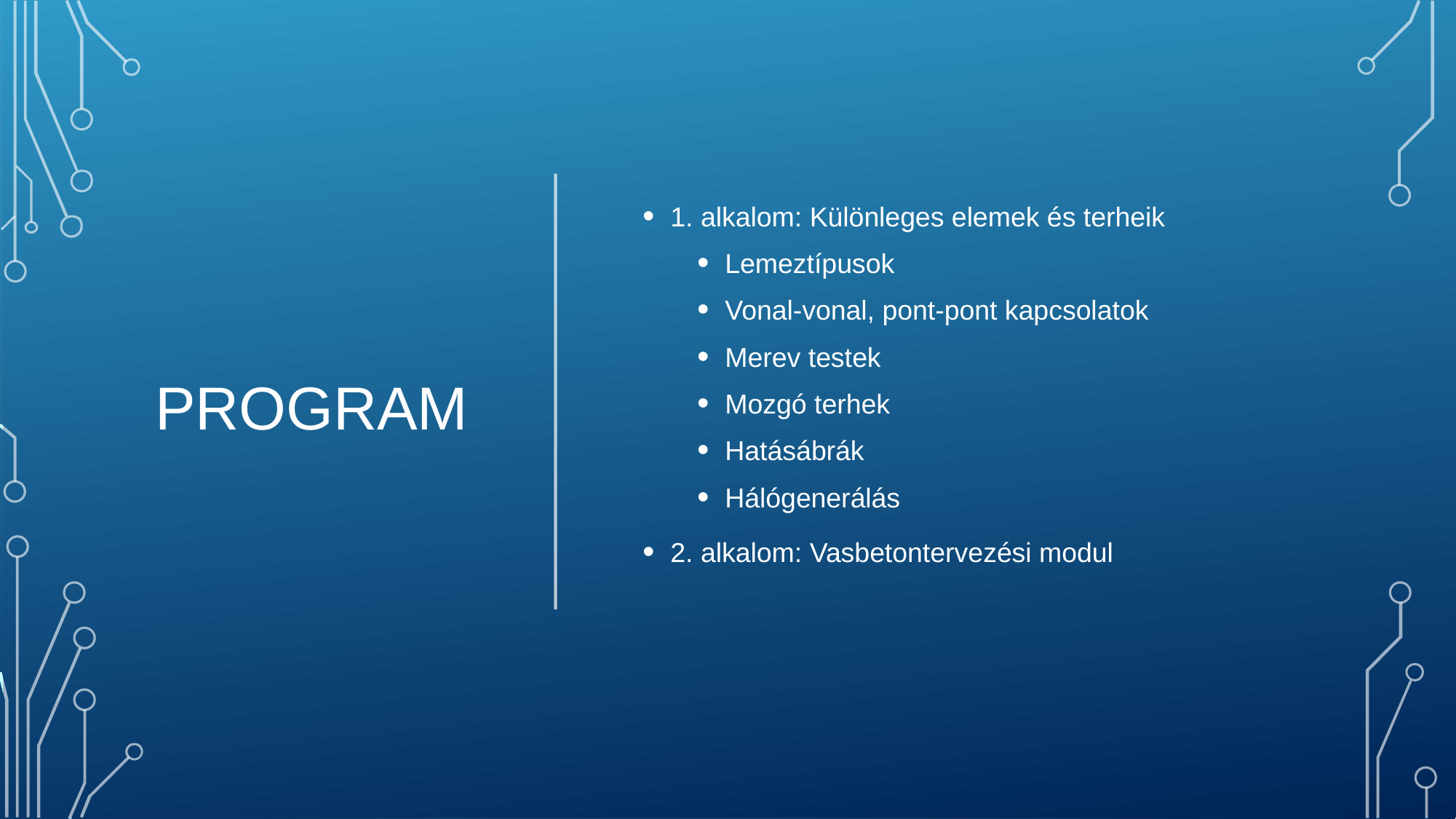

# Program
1. alkalom: Különleges elemek és terheik
Lemeztípusok
Vonal-vonal, pont-pont kapcsolatok
Merev testek
Mozgó terhek
Hatásábrák
Hálógenerálás
2. alkalom: Vasbetontervezési modul